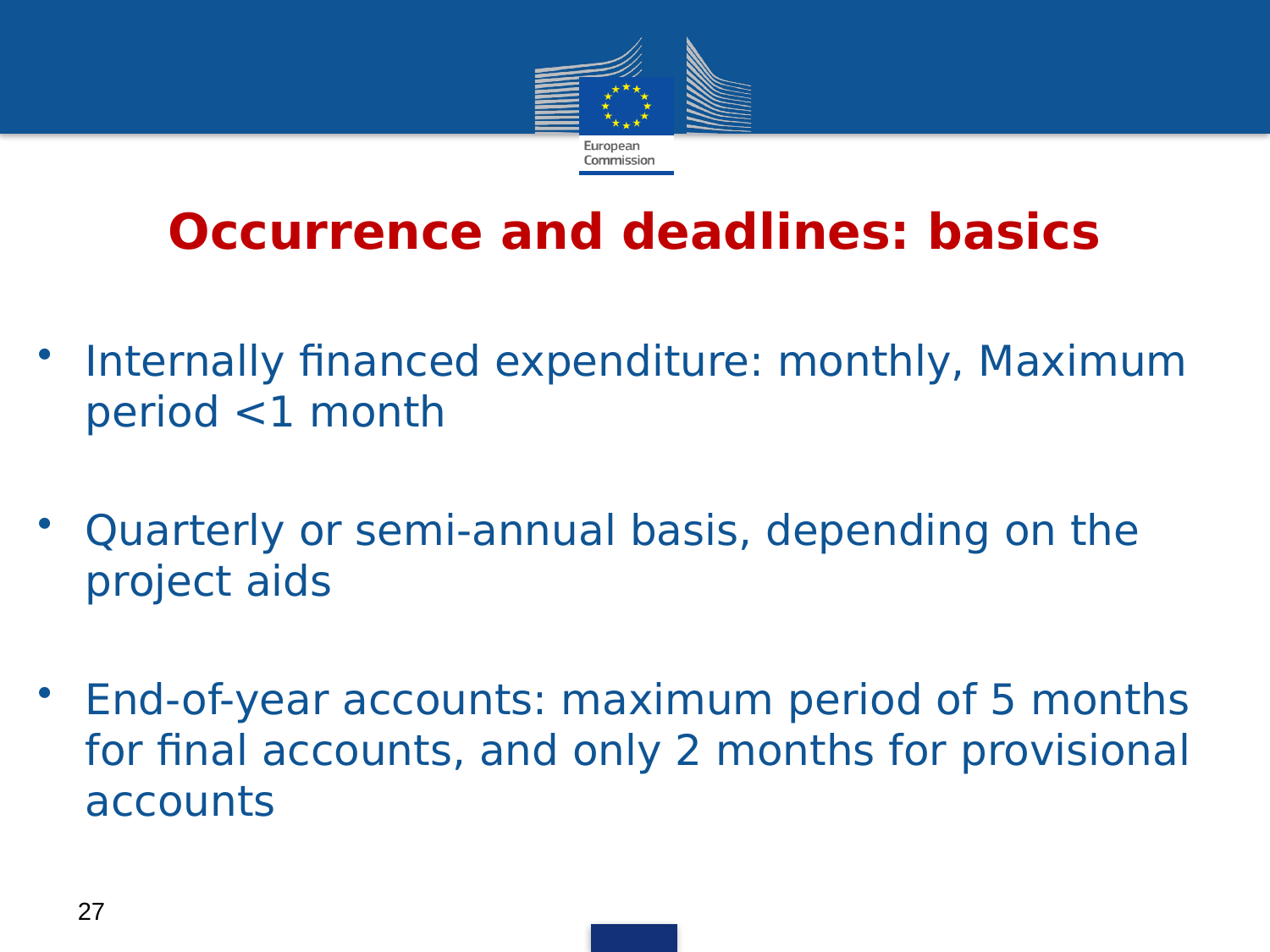

# Occurrence and deadlines: basics
Internally financed expenditure: monthly, Maximum period <1 month

Quarterly or semi-annual basis, depending on the project aids

End-of-year accounts: maximum period of 5 months for final accounts, and only 2 months for provisional accounts
27